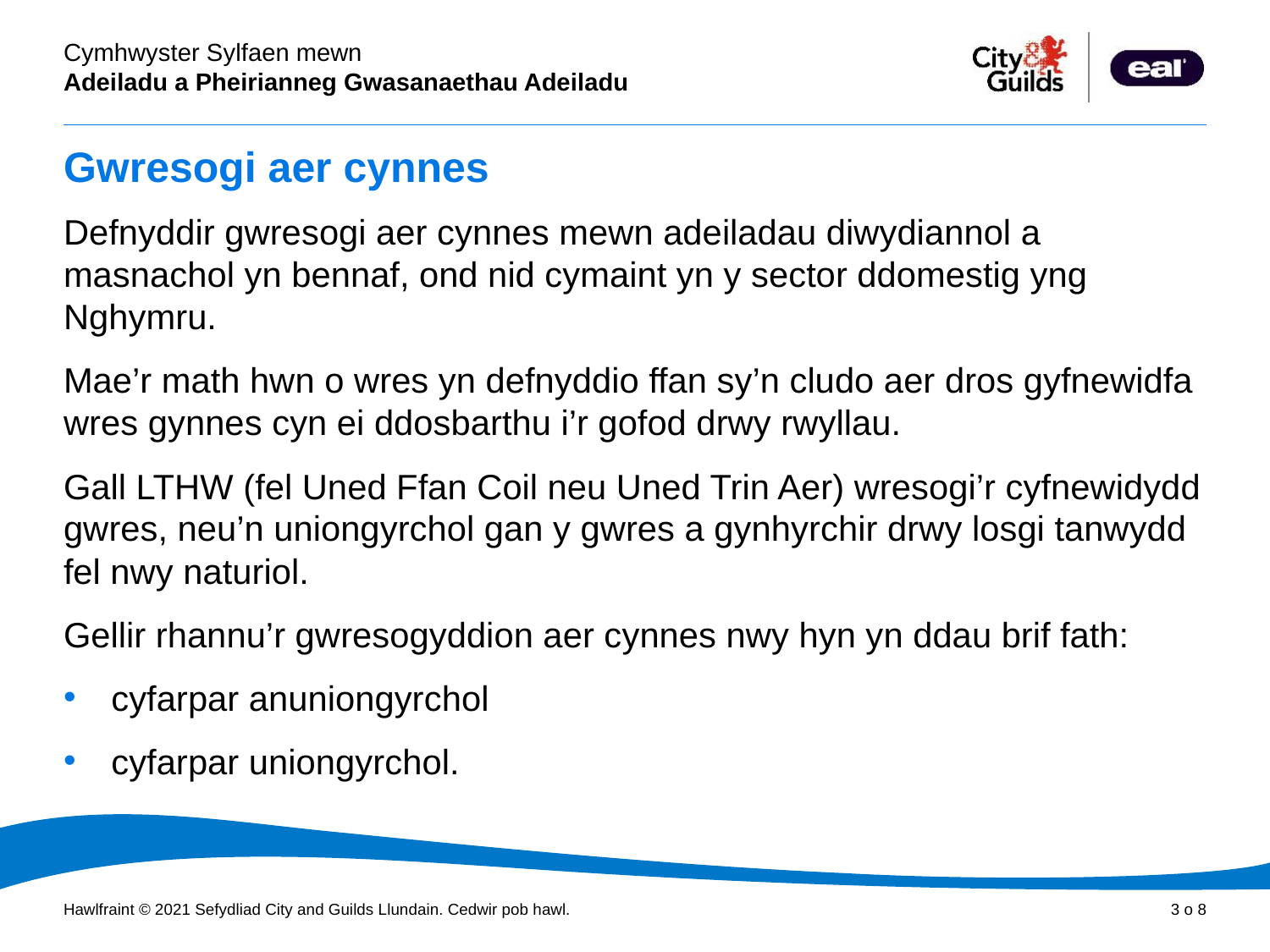

# Gwresogi aer cynnes
Defnyddir gwresogi aer cynnes mewn adeiladau diwydiannol a masnachol yn bennaf, ond nid cymaint yn y sector ddomestig yng Nghymru.
Mae’r math hwn o wres yn defnyddio ffan sy’n cludo aer dros gyfnewidfa wres gynnes cyn ei ddosbarthu i’r gofod drwy rwyllau.
Gall LTHW (fel Uned Ffan Coil neu Uned Trin Aer) wresogi’r cyfnewidydd gwres, neu’n uniongyrchol gan y gwres a gynhyrchir drwy losgi tanwydd fel nwy naturiol.
Gellir rhannu’r gwresogyddion aer cynnes nwy hyn yn ddau brif fath:
cyfarpar anuniongyrchol
cyfarpar uniongyrchol.